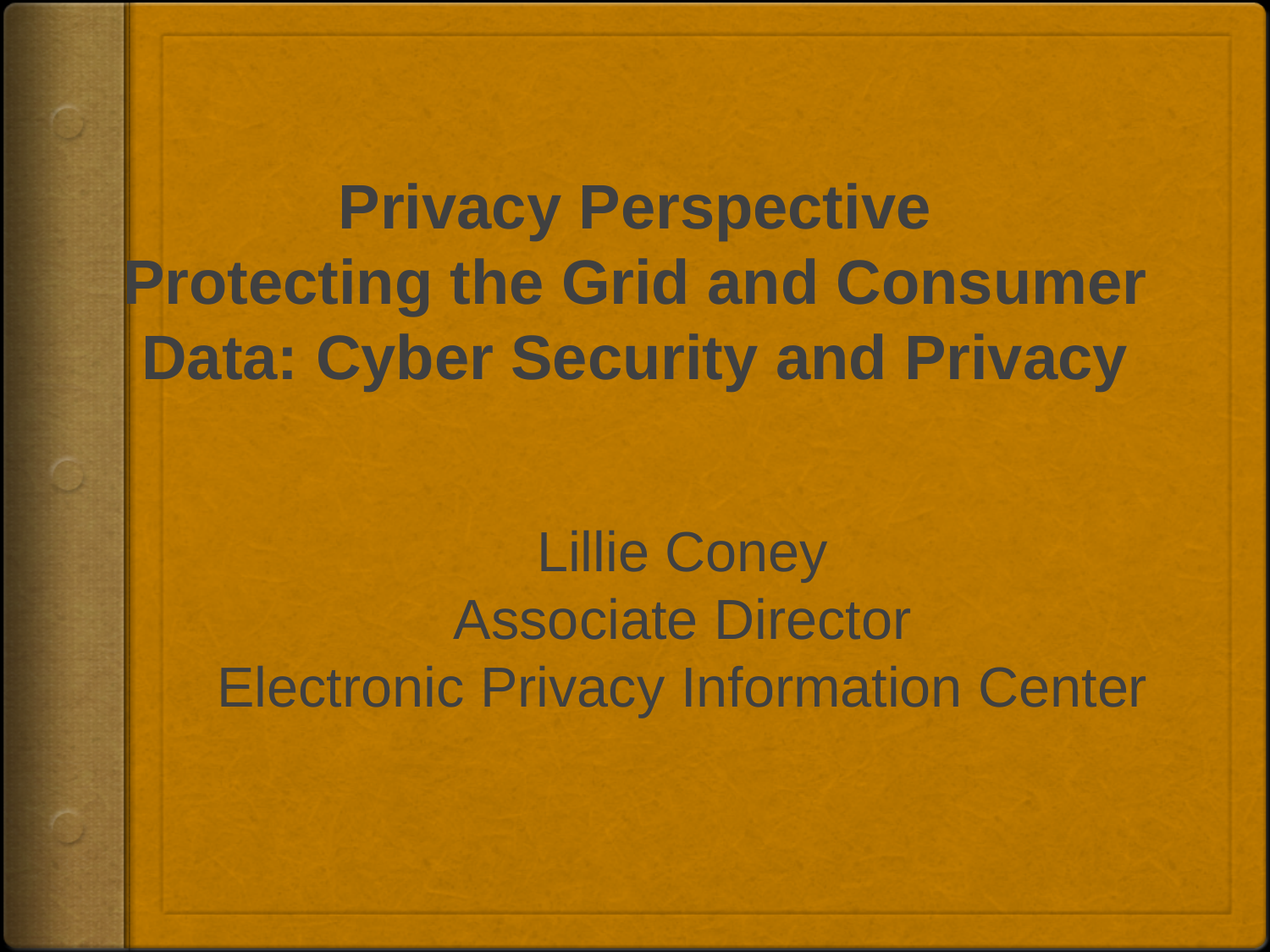

# Privacy Perspective Protecting the Grid and Consumer Data: Cyber Security and Privacy
Lillie Coney
Associate Director
Electronic Privacy Information Center